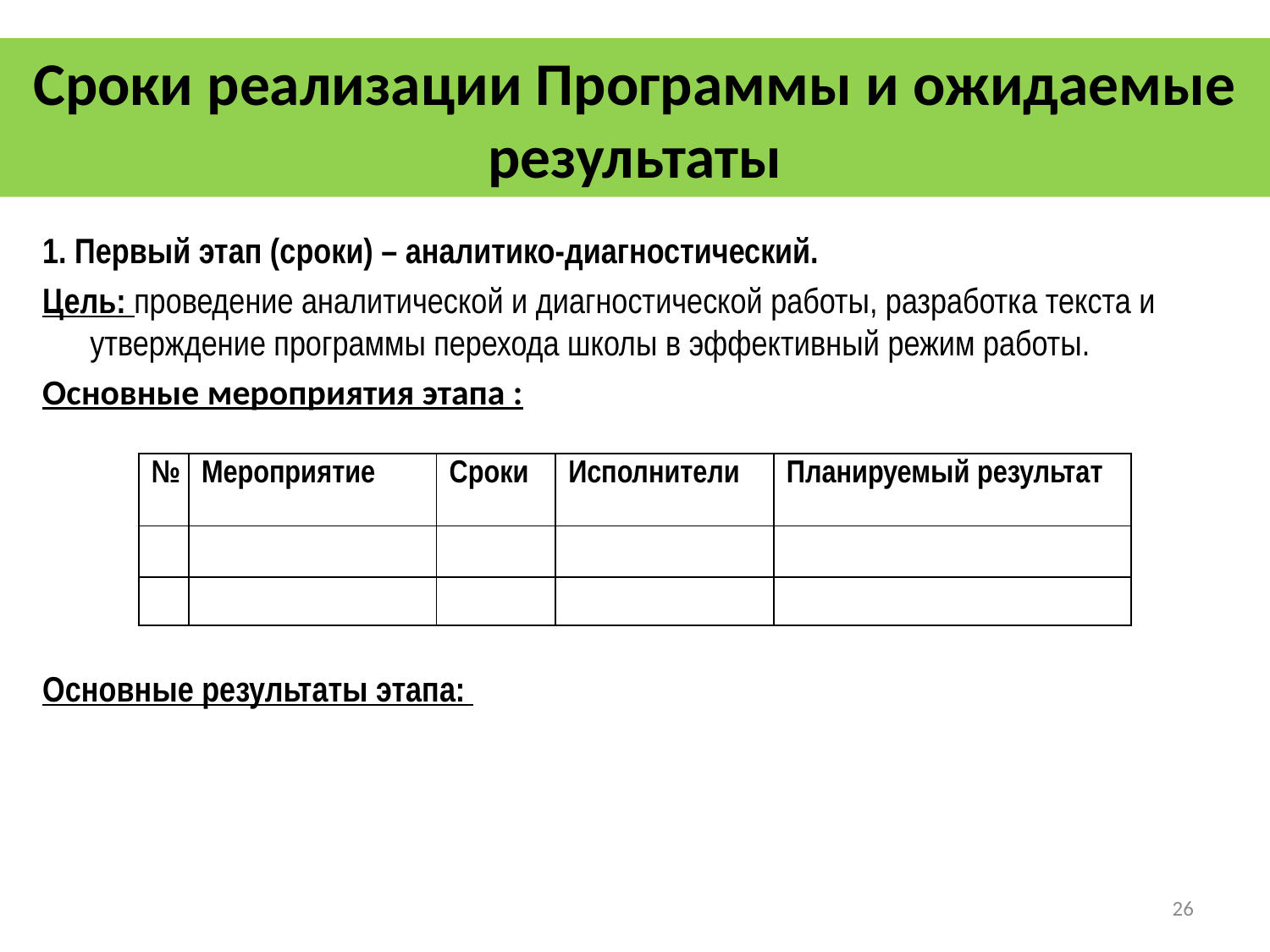

# Сроки реализации Программы и ожидаемые результаты
1. Первый этап (сроки) – аналитико-диагностический.
Цель: проведение аналитической и диагностической работы, разработка текста и утверждение программы перехода школы в эффективный режим работы.
Основные мероприятия этапа :

Основные результаты этапа:

| № | Мероприятие | Сроки | Исполнители | Планируемый результат |
| --- | --- | --- | --- | --- |
|  |  |  |  |  |
|  |  |  |  |  |
26